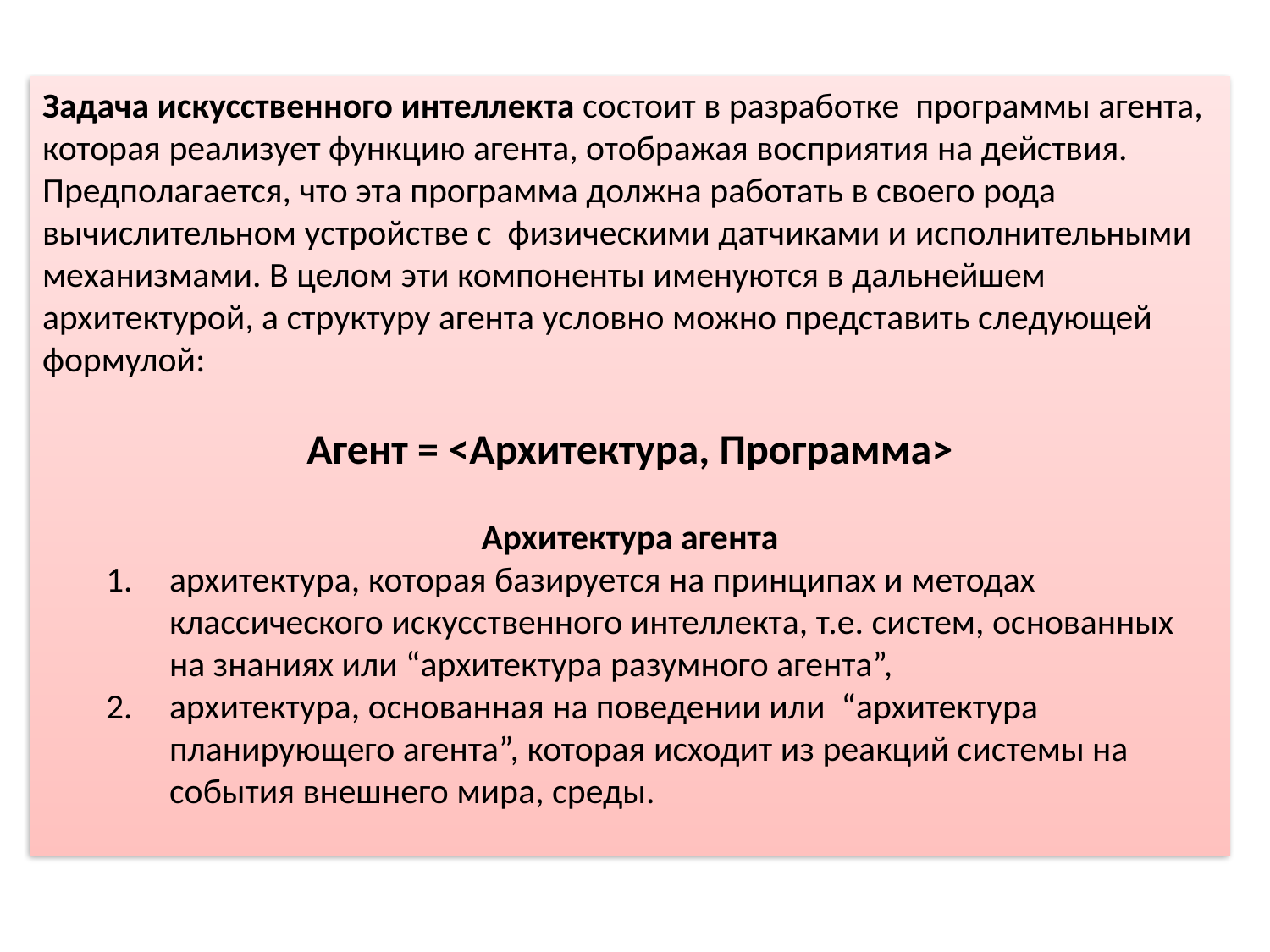

Задача искусственного интеллекта состоит в разработке  программы агента,  которая реализует функцию агента, отображая восприятия на действия.
Предполагается, что эта программа должна работать в своего рода вычислительном устройстве с  физическими датчиками и исполнительными механизмами. В целом эти компоненты именуются в дальнейшем  архитектурой, а структуру агента условно можно представить следующей формулой:

Агент = <Архитектура, Программа>

Архитектура агента
архитектура, которая базируется на принципах и методах классического искусственного интеллекта, т.е. систем, основанных на знаниях или “архитектура разумного агента”,
архитектура, основанная на поведении или  “архитектура планирующего агента”, которая исходит из реакций системы на события внешнего мира, среды.